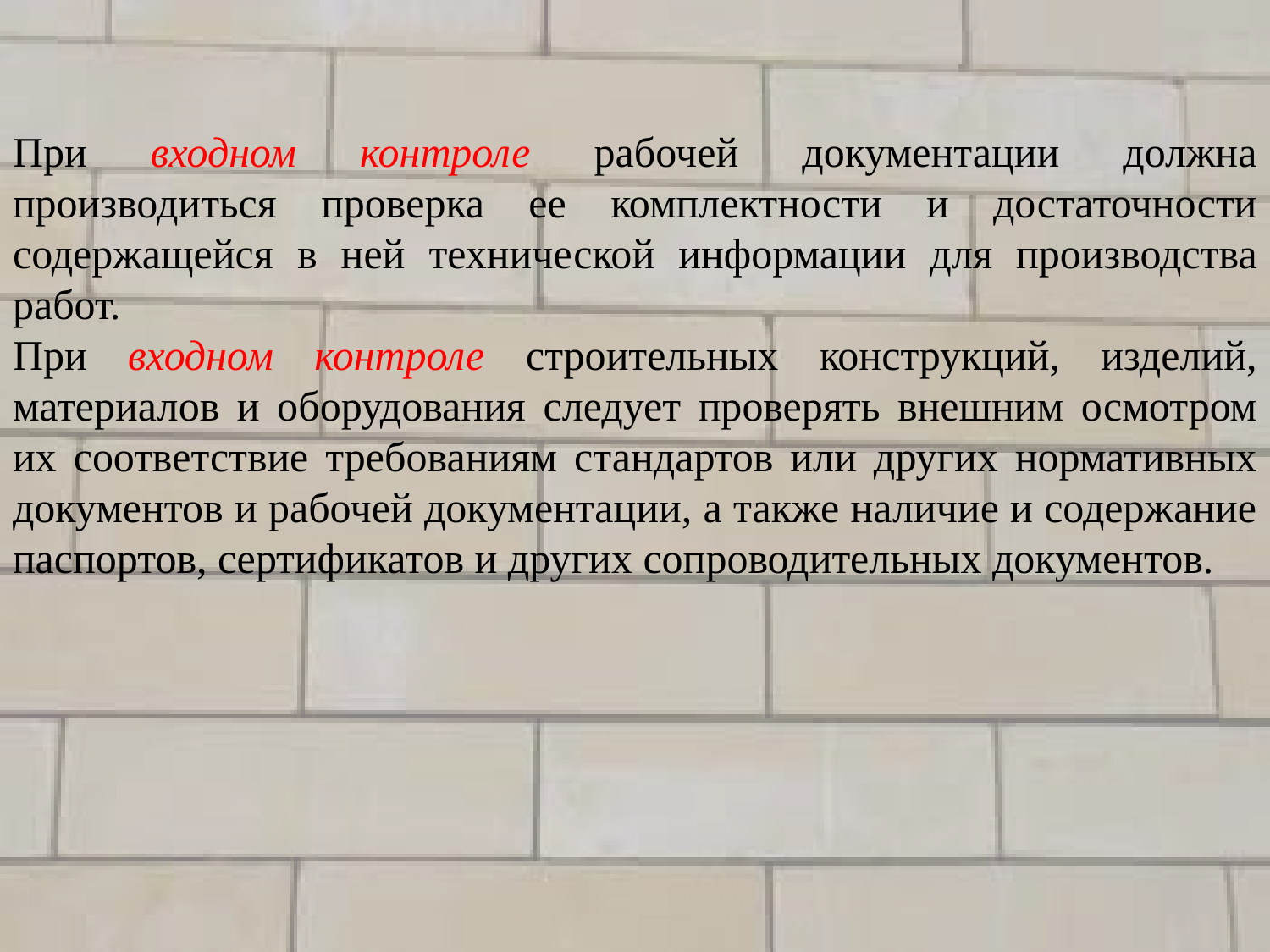

При входном контроле рабочей документации должна производиться проверка ее комплектности и достаточности содержащейся в ней техниче­ской информации для производства работ.
При входном контроле строительных конструкций, изделий, материа­лов и оборудования следует проверять внешним осмотром их соответствие требованиям стандартов или других нормативных документов и рабочей документации, а также наличие и содержание паспортов, сертификатов и других сопроводительных документов.